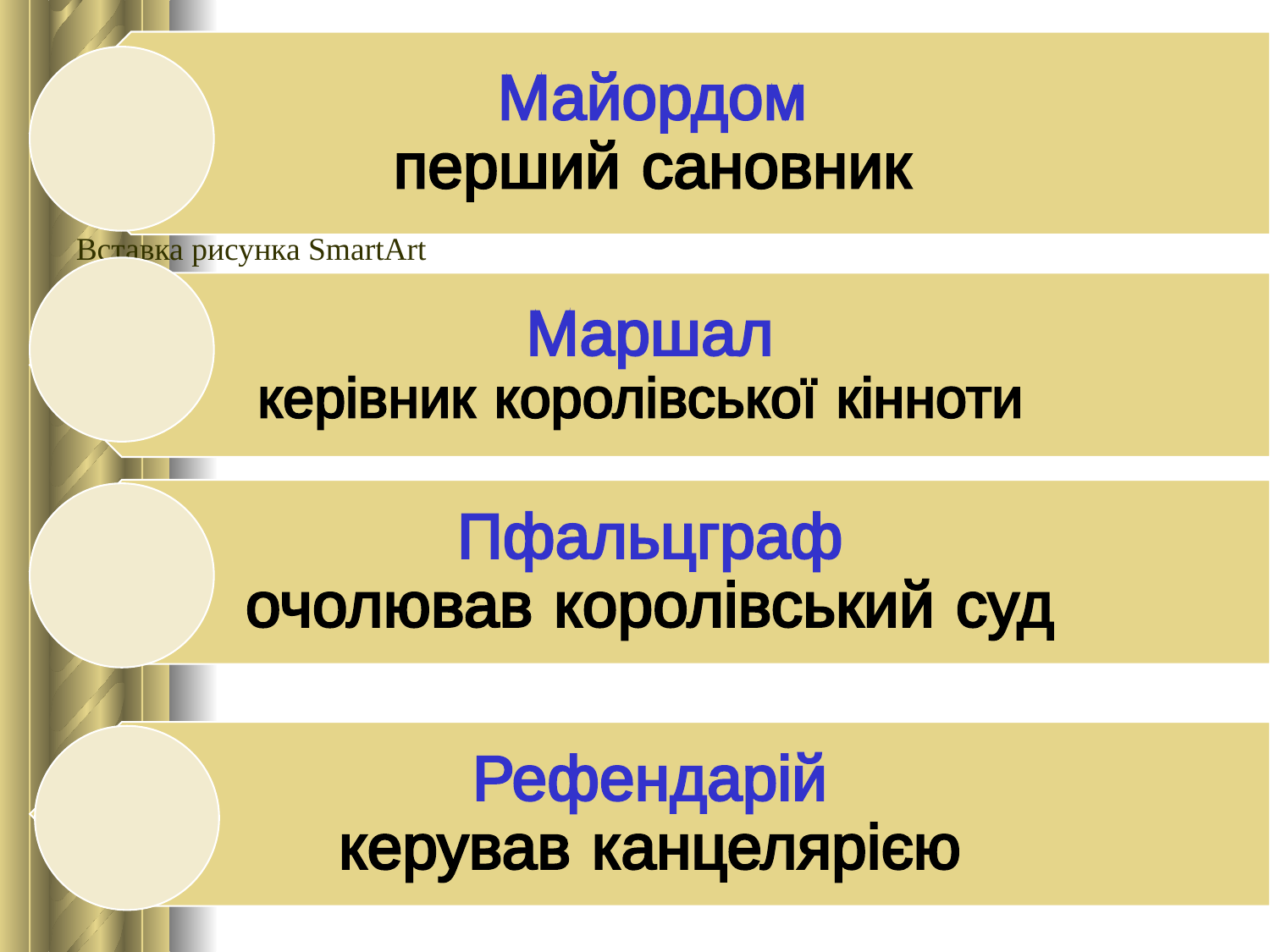

#
Майордом
перший сановник
Маршал
керівник королівської кінноти
Пфальцграф
очолював королівський суд
Рефендарій
керував канцелярією